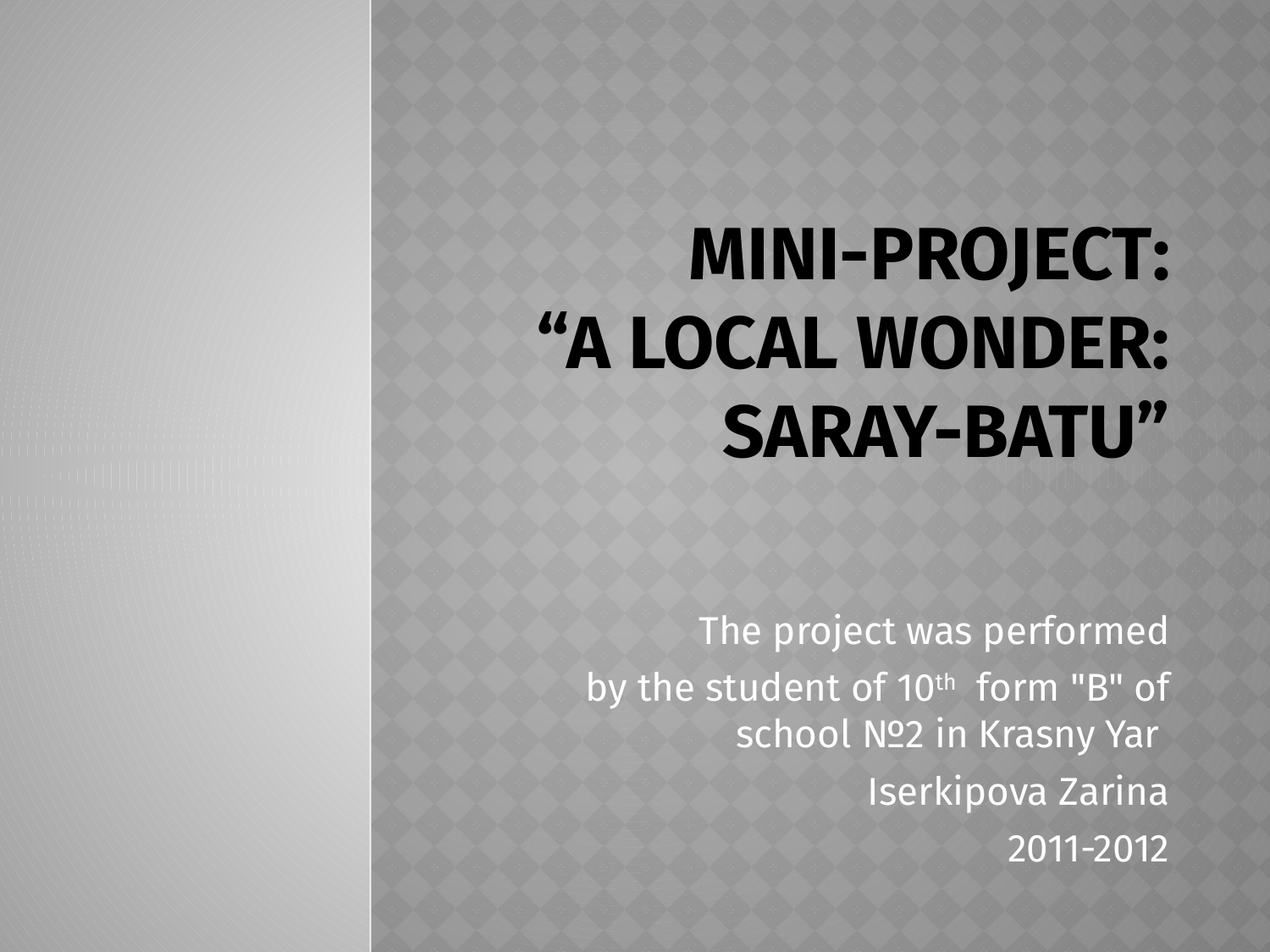

# Mini-project: “A local wonder: Saray-Batu”

The project was performed
 by the student of 10th  form "B" of school №2 in Krasny Yar
Iserkipova Zarina
2011-2012